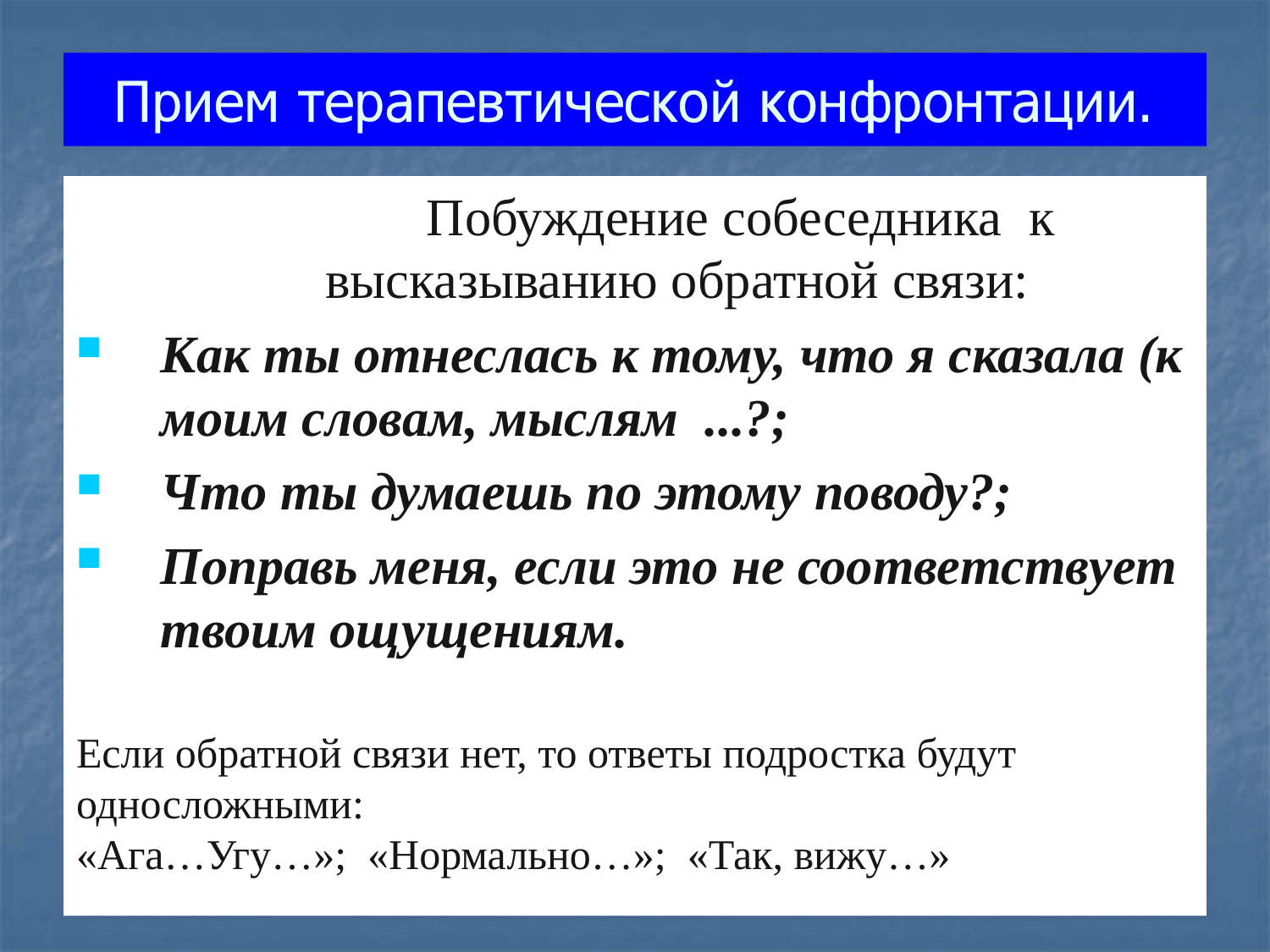

# Прием терапевтической конфронтации.
		Побуждение собеседника  к высказыванию обратной связи:
Как ты отнеслась к тому, что я сказала (к моим словам, мыслям  ...?;
Что ты думаешь по этому поводу?;
Поправь меня, если это не соответствует  твоим ощущениям.

Если обратной связи нет, то ответы подростка будут односложными:
«Ага…Угу…»;  «Нормально…»;  «Так, вижу…»